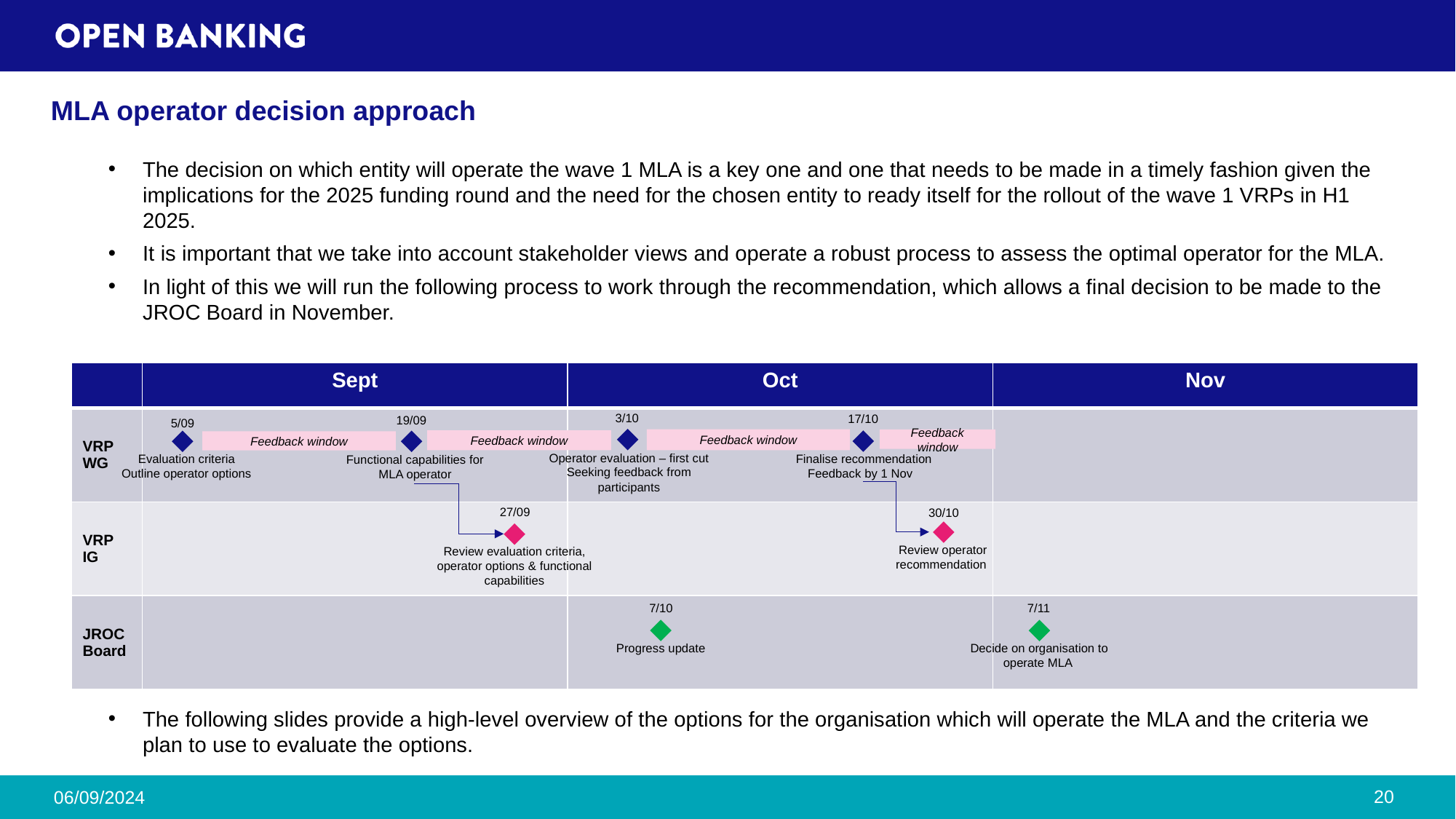

# MLA operator decision approach
The decision on which entity will operate the wave 1 MLA is a key one and one that needs to be made in a timely fashion given the implications for the 2025 funding round and the need for the chosen entity to ready itself for the rollout of the wave 1 VRPs in H1 2025.
It is important that we take into account stakeholder views and operate a robust process to assess the optimal operator for the MLA.
In light of this we will run the following process to work through the recommendation, which allows a final decision to be made to the JROC Board in November.
|  | Sept | Oct | Nov |
| --- | --- | --- | --- |
| VRP WG |  |  |  |
| VRP IG |  |  |  |
| JROC Board |  |  |  |
3/10
17/10
19/09
5/09

Feedback window
Feedback window
Feedback window

Feedback window
Operator evaluation – first cut
Seeking feedback from participants
Evaluation criteria
Outline operator options
Finalise recommendation
Feedback by 1 Nov
Functional capabilities for MLA operator
27/09
30/10

Review operator recommendation
Review evaluation criteria, operator options & functional capabilities
7/10
7/11

Progress update
Decide on organisation to operate MLA
The following slides provide a high-level overview of the options for the organisation which will operate the MLA and the criteria we plan to use to evaluate the options.

20
06/09/2024